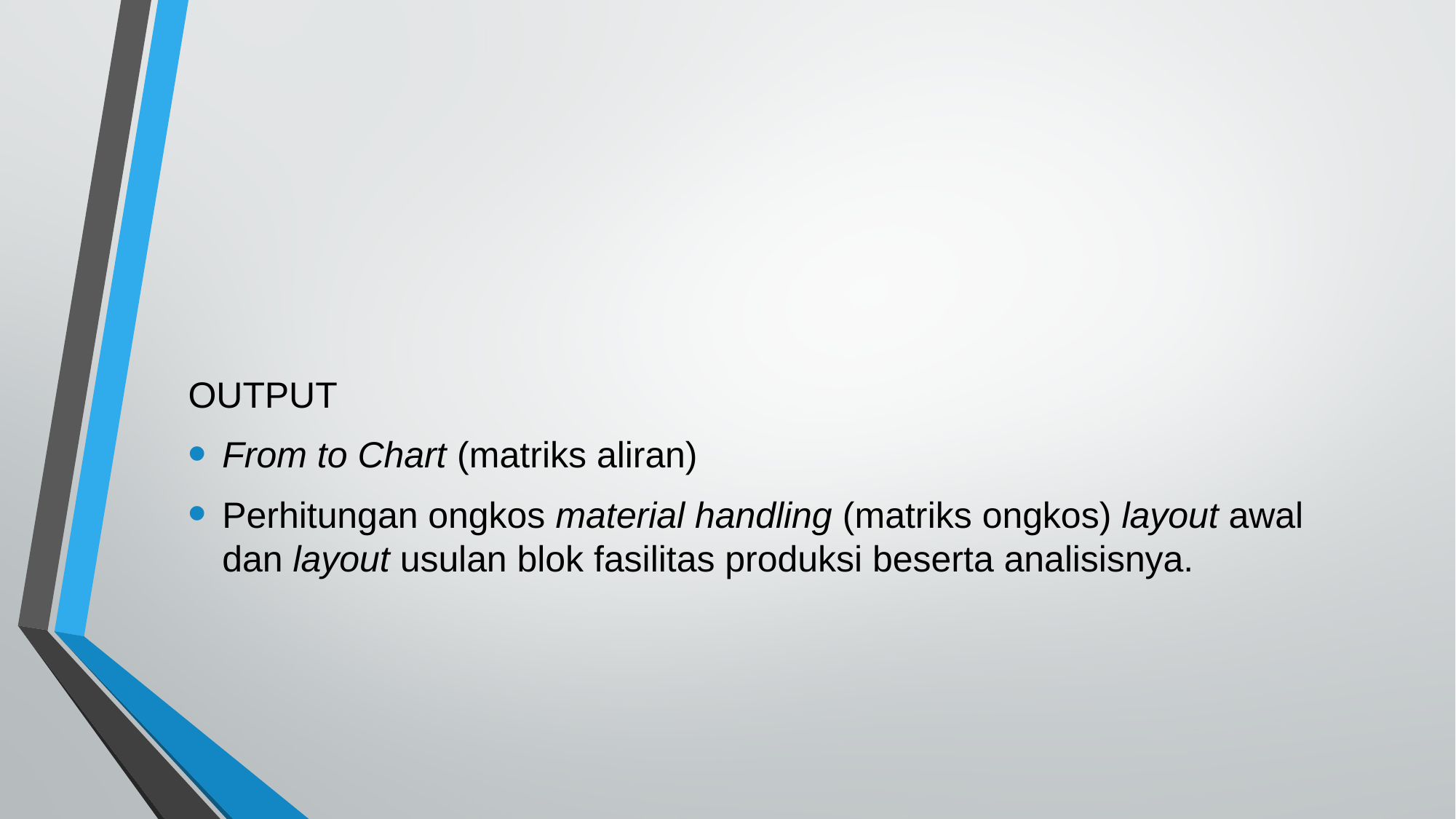

#
OUTPUT
From to Chart (matriks aliran)
Perhitungan ongkos material handling (matriks ongkos) layout awal dan layout usulan blok fasilitas produksi beserta analisisnya.